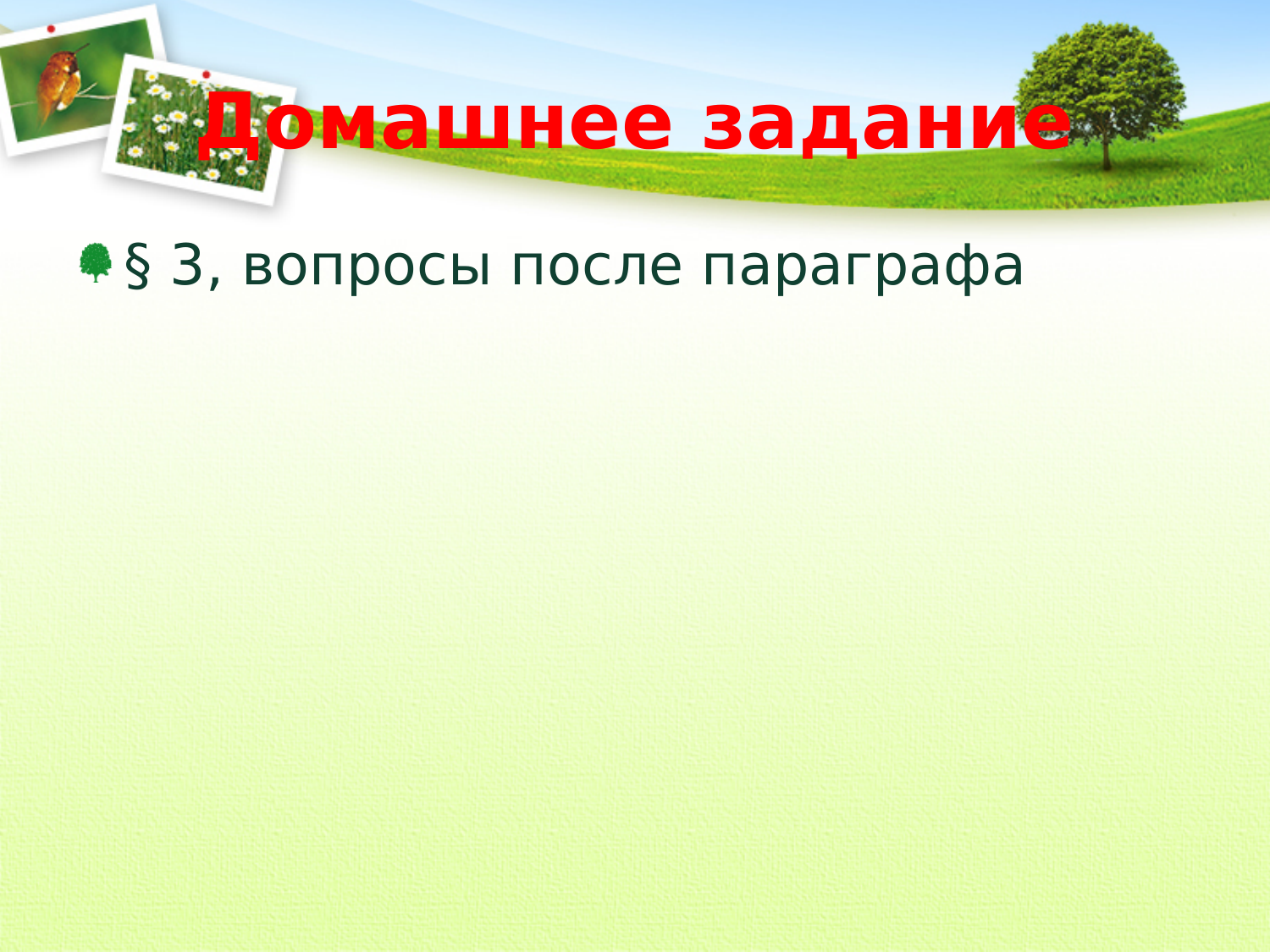

# Домашнее задание
§ 3, вопросы после параграфа